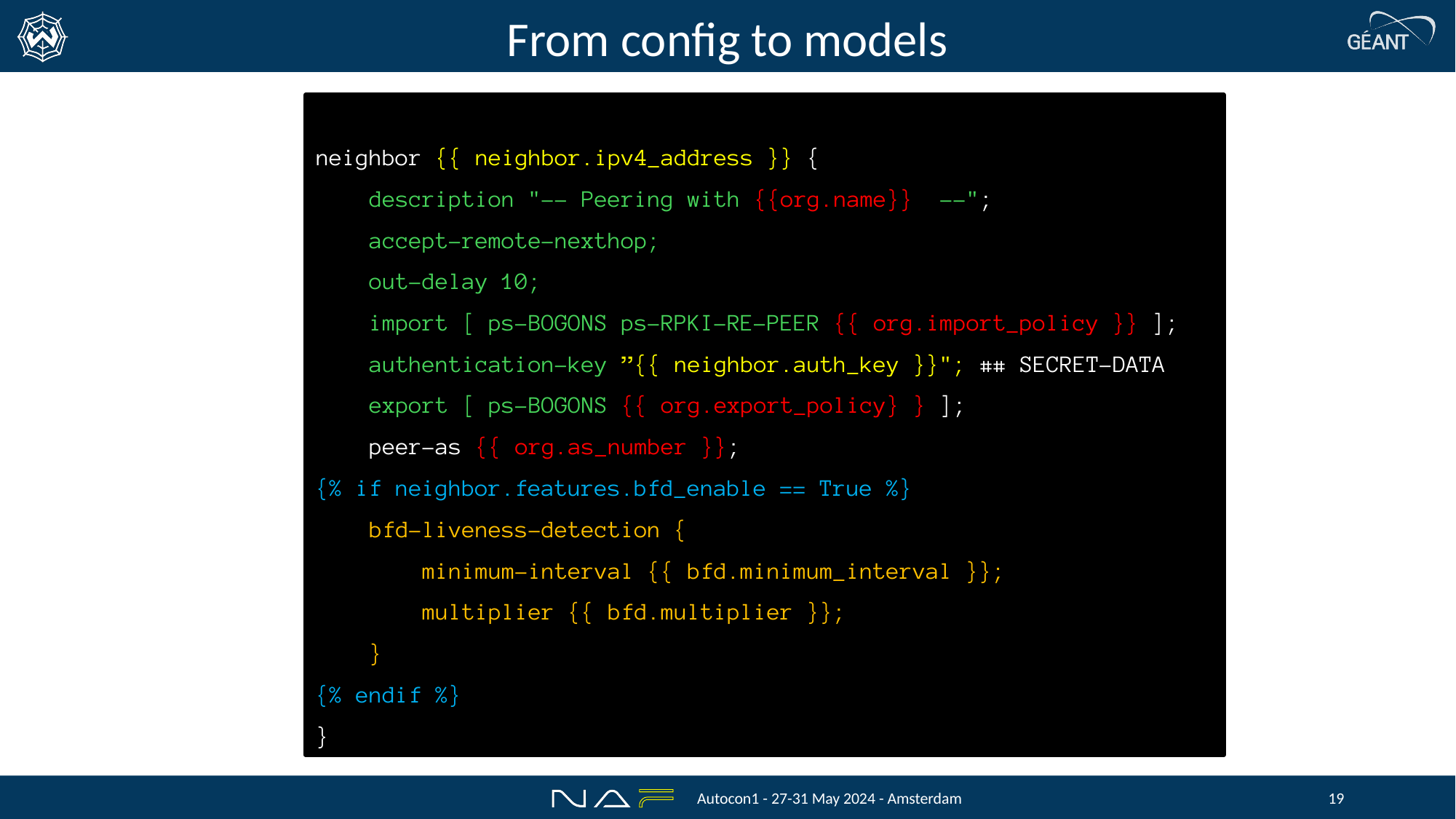

# From config to models

neighbor {{ neighbor.ipv4_address }} {
    description "-- Peering with {{org.name}}  --";
    accept-remote-nexthop;
    out-delay 10;
    import [ ps-BOGONS ps-RPKI-RE-PEER {{ org.import_policy }} ];
    authentication-key ”{{ neighbor.auth_key }}"; ## SECRET-DATA
    export [ ps-BOGONS {{ org.export_policy} } ];
    peer-as {{ org.as_number }};
{% if neighbor.features.bfd_enable == True %}
    bfd-liveness-detection {
        minimum-interval {{ bfd.minimum_interval }};
        multiplier {{ bfd.multiplier }};
    }
{% endif %}
}
Autocon1 - 27-31 May 2024 - Amsterdam
19